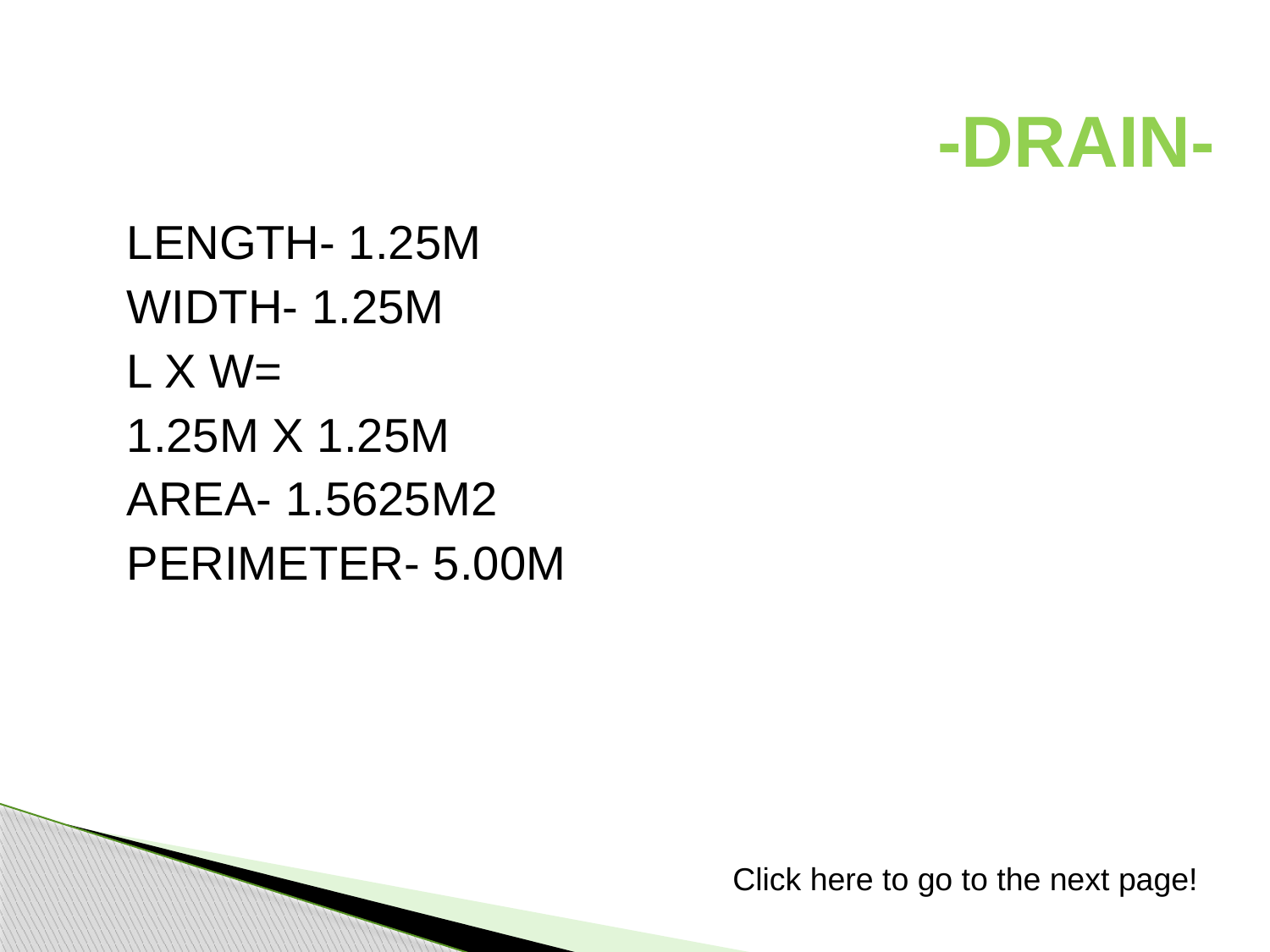

#
-DRAIN-
	LENGTH- 1.25M
	WIDTH- 1.25M
	L X W=
	1.25M X 1.25M
	AREA- 1.5625M2
	PERIMETER- 5.00M
Click here to go to the next page!